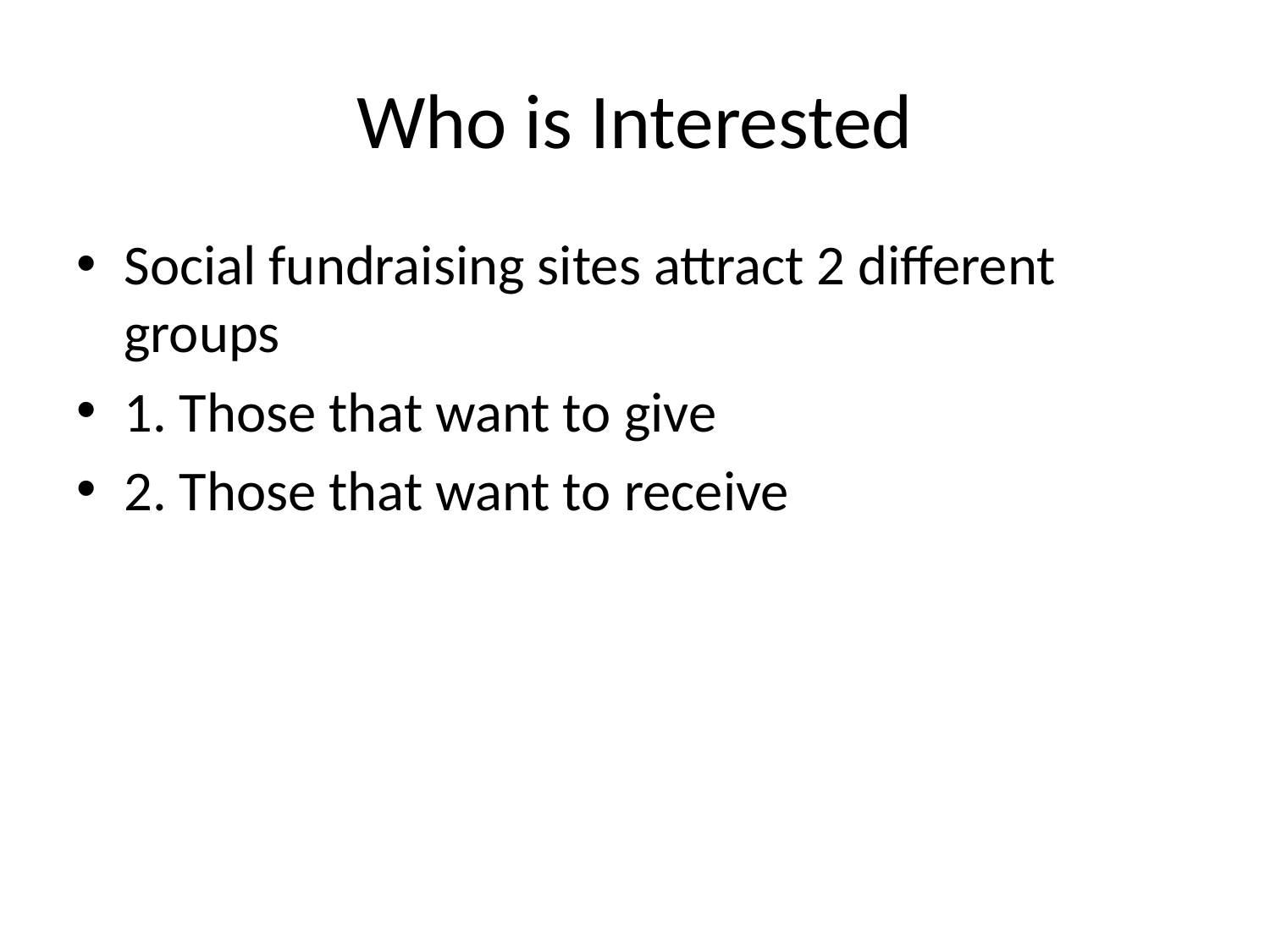

# Who is Interested
Social fundraising sites attract 2 different groups
1. Those that want to give
2. Those that want to receive